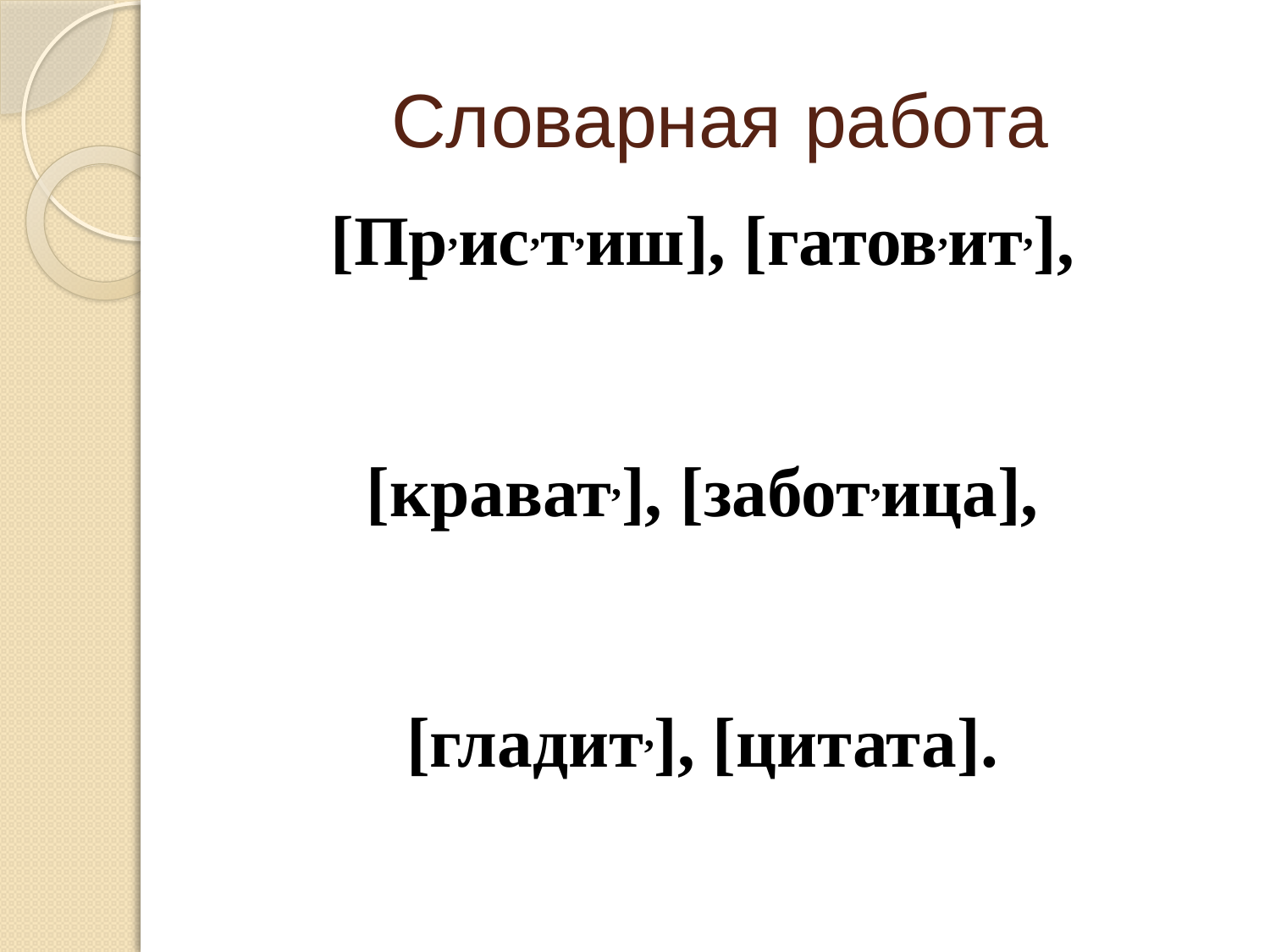

# Словарная работа
[Пр,ис,т,иш], [гатов,ит,],

[крават,], [забот,ица],

[гладит,], [цитата].